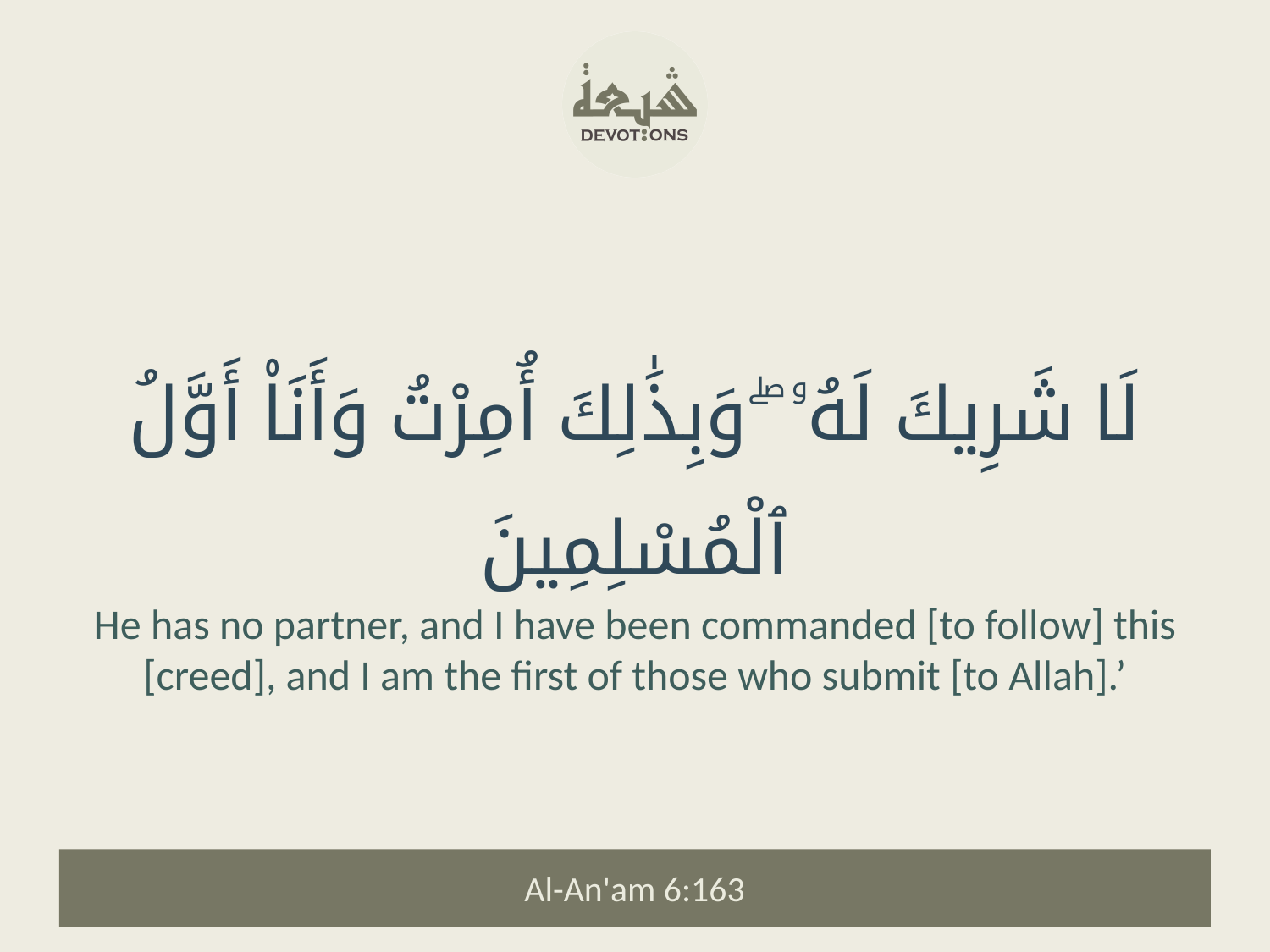

لَا شَرِيكَ لَهُۥ ۖ وَبِذَٰلِكَ أُمِرْتُ وَأَنَا۠ أَوَّلُ ٱلْمُسْلِمِينَ
He has no partner, and I have been commanded [to follow] this [creed], and I am the first of those who submit [to Allah].’
Al-An'am 6:163